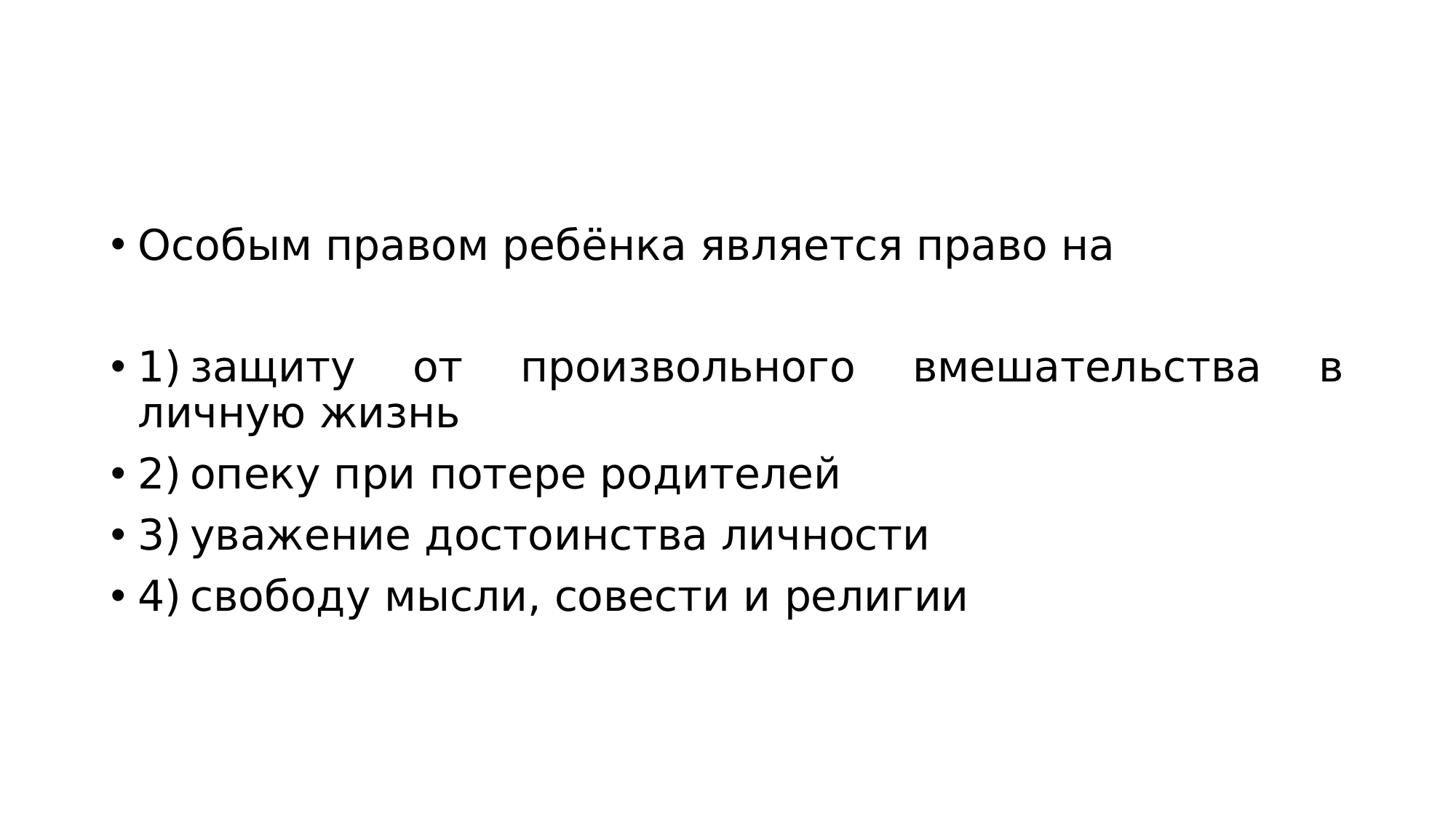

#
Особым правом ребёнка является право на

1) защиту от произвольного вмешательства в личную жизнь
2) опеку при потере родителей
3) уважение достоинства личности
4) свободу мысли, совести и религии